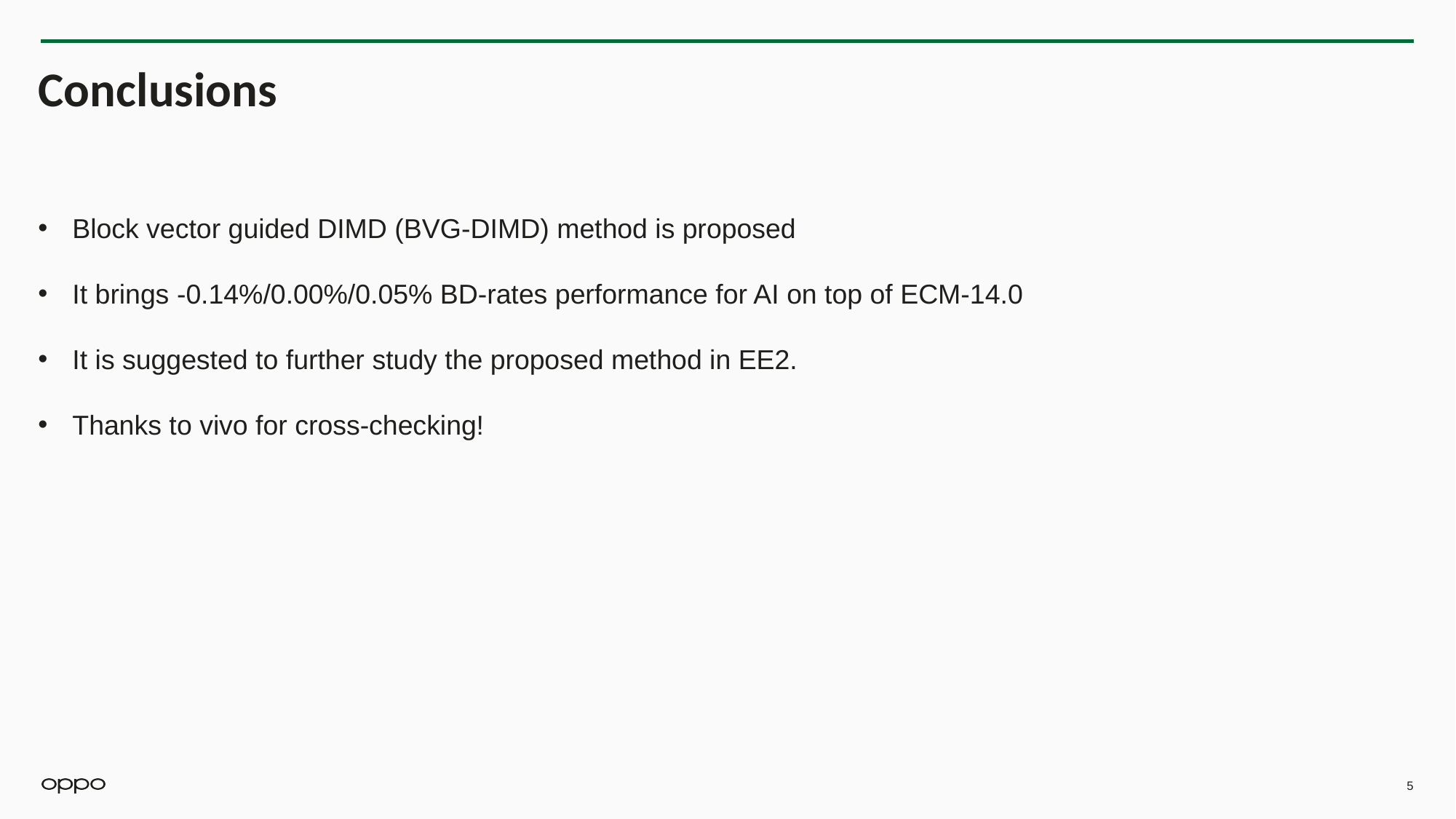

# Conclusions
Block vector guided DIMD (BVG-DIMD) method is proposed
It brings -0.14%/0.00%/0.05% BD-rates performance for AI on top of ECM-14.0
It is suggested to further study the proposed method in EE2.
Thanks to vivo for cross-checking!

5